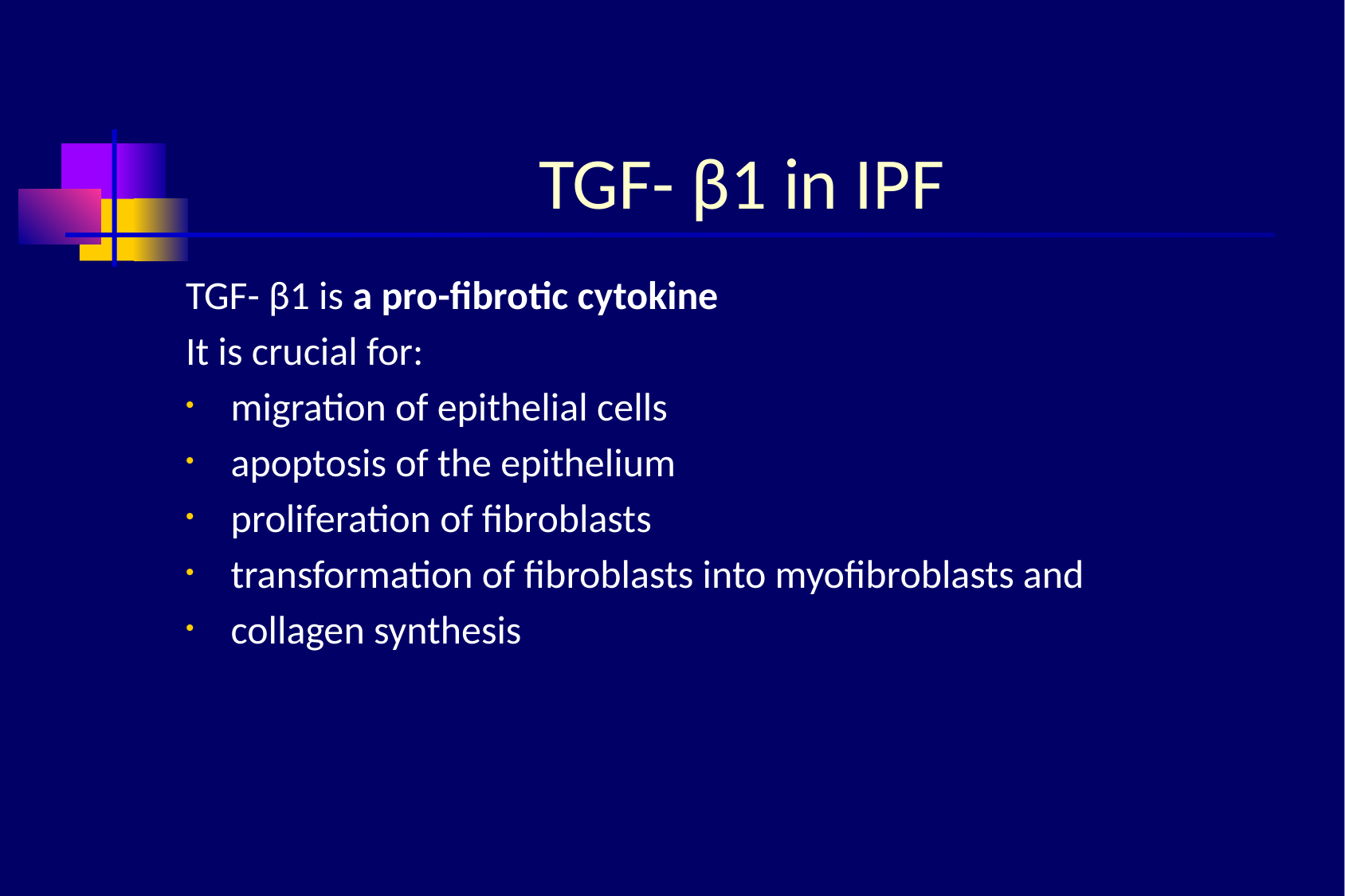

# TGF- β1 in IPF
TGF- β1 is a pro-fibrotic cytokine
It is crucial for:
migration of epithelial cells
apoptosis of the epithelium
proliferation of fibroblasts
transformation of fibroblasts into myofibroblasts and
collagen synthesis